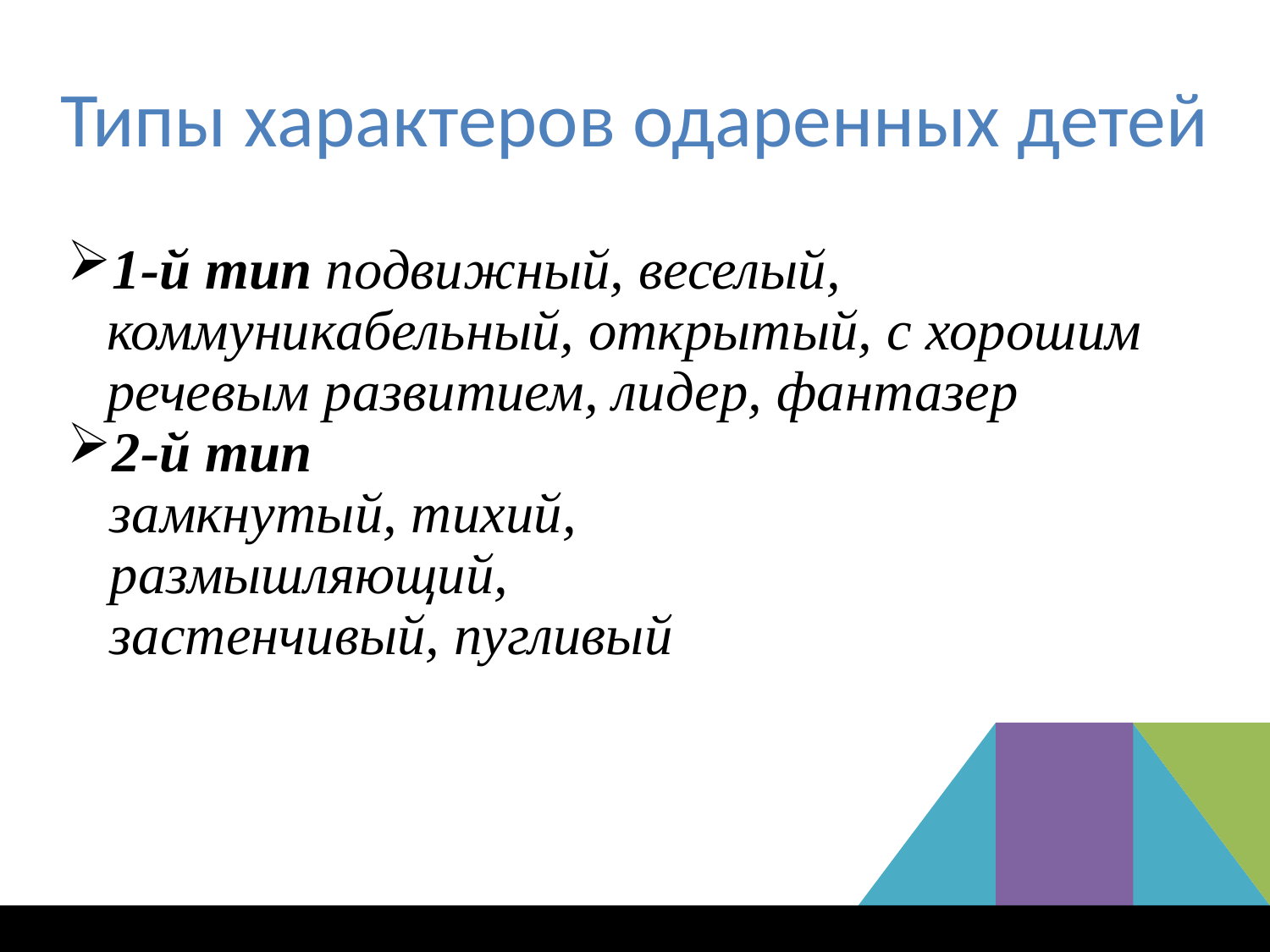

# Типы характеров одаренных детей
1-й тип подвижный, веселый, коммуникабельный, открытый, с хорошим речевым развитием, лидер, фантазер
2-й тип
   замкнутый, тихий,
   размышляющий,
   застенчивый, пугливый